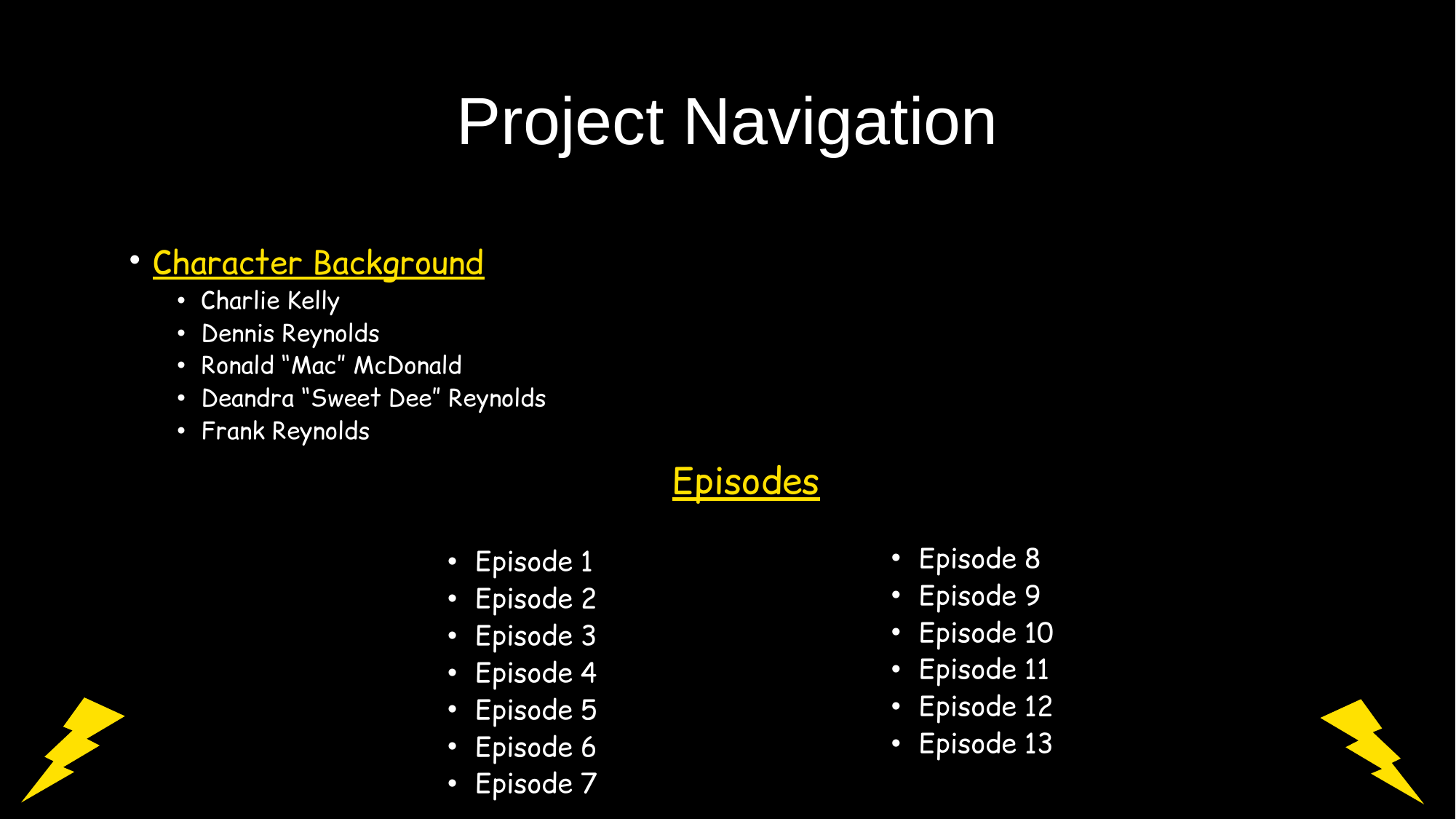

# Project Navigation
Character Background
Charlie Kelly
Dennis Reynolds
Ronald “Mac” McDonald
Deandra “Sweet Dee” Reynolds
Frank Reynolds
Episodes

Episode 1
Episode 2
Episode 3
Episode 4
Episode 5
Episode 6
Episode 7

Episode 8
Episode 9
Episode 10
Episode 11
Episode 12
Episode 13